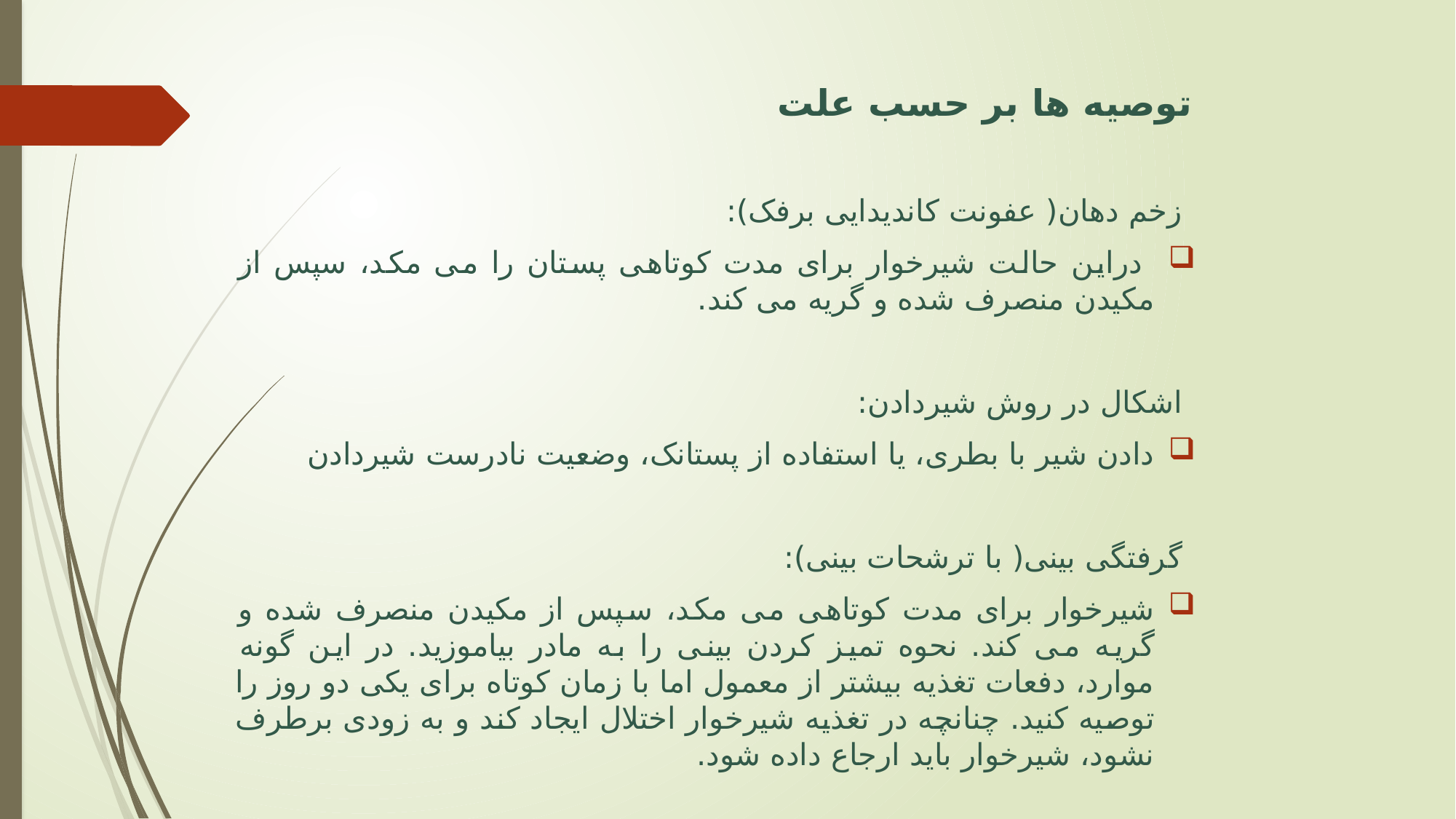

# توصیه ها بر حسب علت
زخم دهان( عفونت کاندیدایی برفک):
 دراین حالت شیرخوار برای مدت کوتاهی پستان را می مکد، سپس از مکیدن منصرف شده و گریه می کند.

اشکال در روش شیردادن:
دادن شیر با بطری، یا استفاده از پستانک، وضعیت نادرست شیردادن

گرفتگی بینی( با ترشحات بینی):
شیرخوار برای مدت کوتاهی می مکد، سپس از مکیدن منصرف شده و گریه می کند. نحوه تمیز کردن بینی را به مادر بیاموزید. در این گونه موارد، دفعات تغذیه بیشتر از معمول اما با زمان کوتاه برای یکی دو روز را توصیه کنید. چنانچه در تغذیه شیرخوار اختلال ایجاد کند و به زودی برطرف نشود، شیرخوار باید ارجاع داده شود.